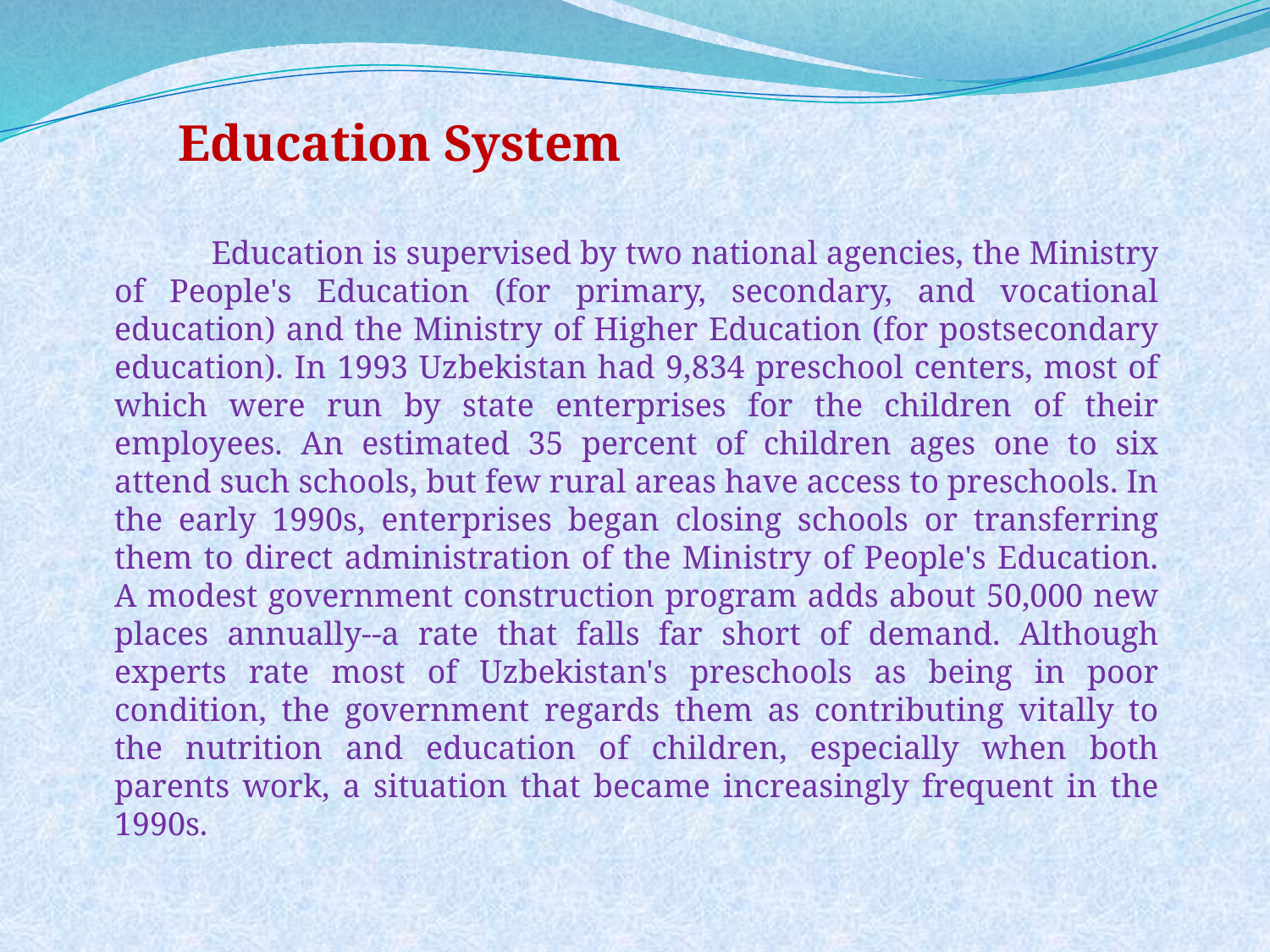

Education System
           Education is supervised by two national agencies, the Ministry of People's Education (for primary, secondary, and vocational education) and the Ministry of Higher Education (for postsecondary education). In 1993 Uzbekistan had 9,834 preschool centers, most of which were run by state enterprises for the children of their employees. An estimated 35 percent of children ages one to six attend such schools, but few rural areas have access to preschools. In the early 1990s, enterprises began closing schools or transferring them to direct administration of the Ministry of People's Education. A modest government construction program adds about 50,000 new places annually--a rate that falls far short of demand. Although experts rate most of Uzbekistan's preschools as being in poor condition, the government regards them as contributing vitally to the nutrition and education of children, especially when both parents work, a situation that became increasingly frequent in the 1990s.